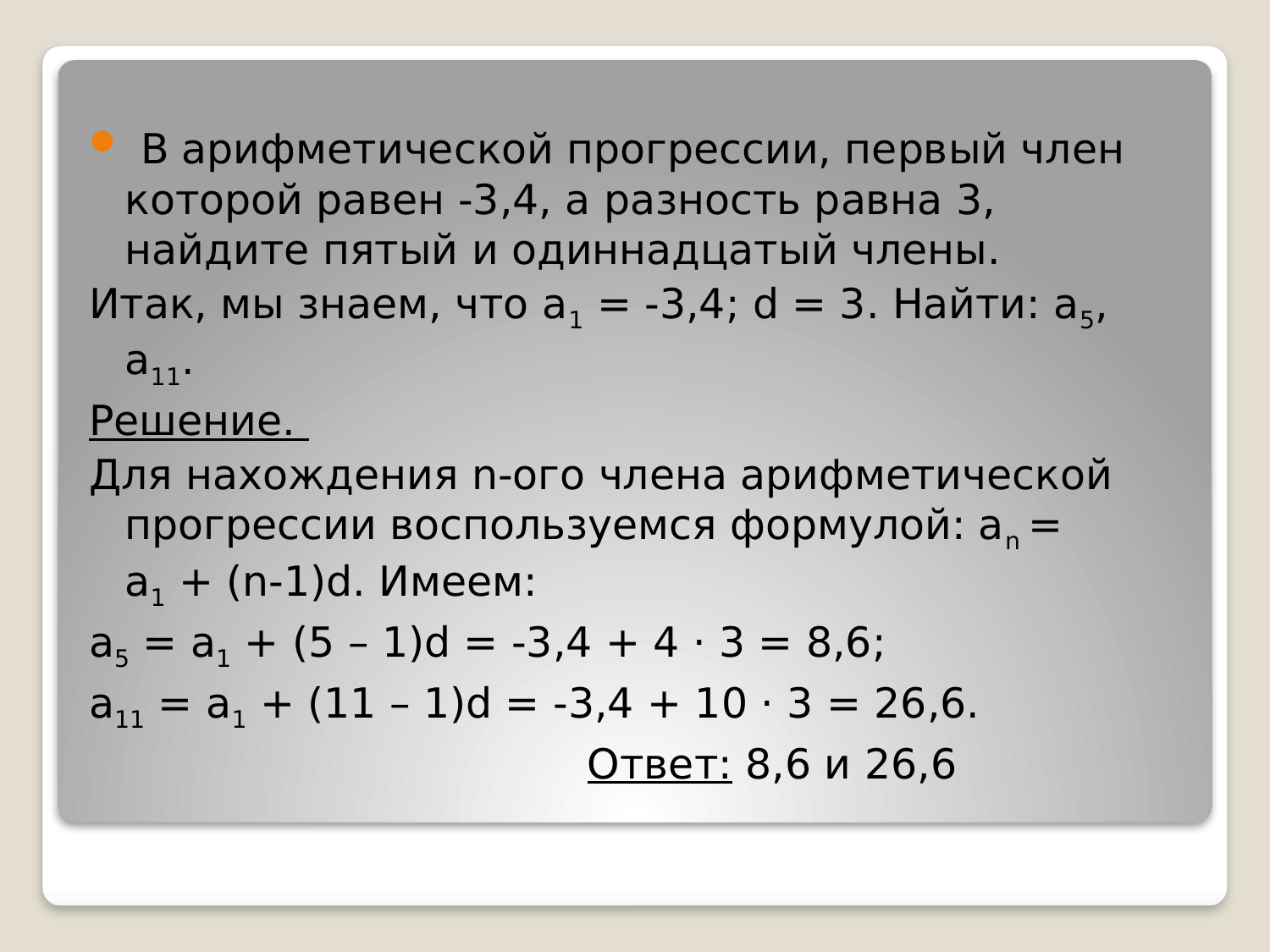

В арифметической прогрессии, первый член которой равен -3,4, а разность равна 3, найдите пятый и одиннадцатый члены.
Итак, мы знаем, что a1 = -3,4; d = 3. Найти: a5, a11.
Решение.
Для нахождения n-ого члена арифметической прогрессии воспользуемся формулой: an = a1 + (n-1)d. Имеем:
a5 = a1 + (5 – 1)d = -3,4 + 4 · 3 = 8,6;
a11 = a1 + (11 – 1)d = -3,4 + 10 · 3 = 26,6.
                                      Ответ: 8,6 и 26,6

#